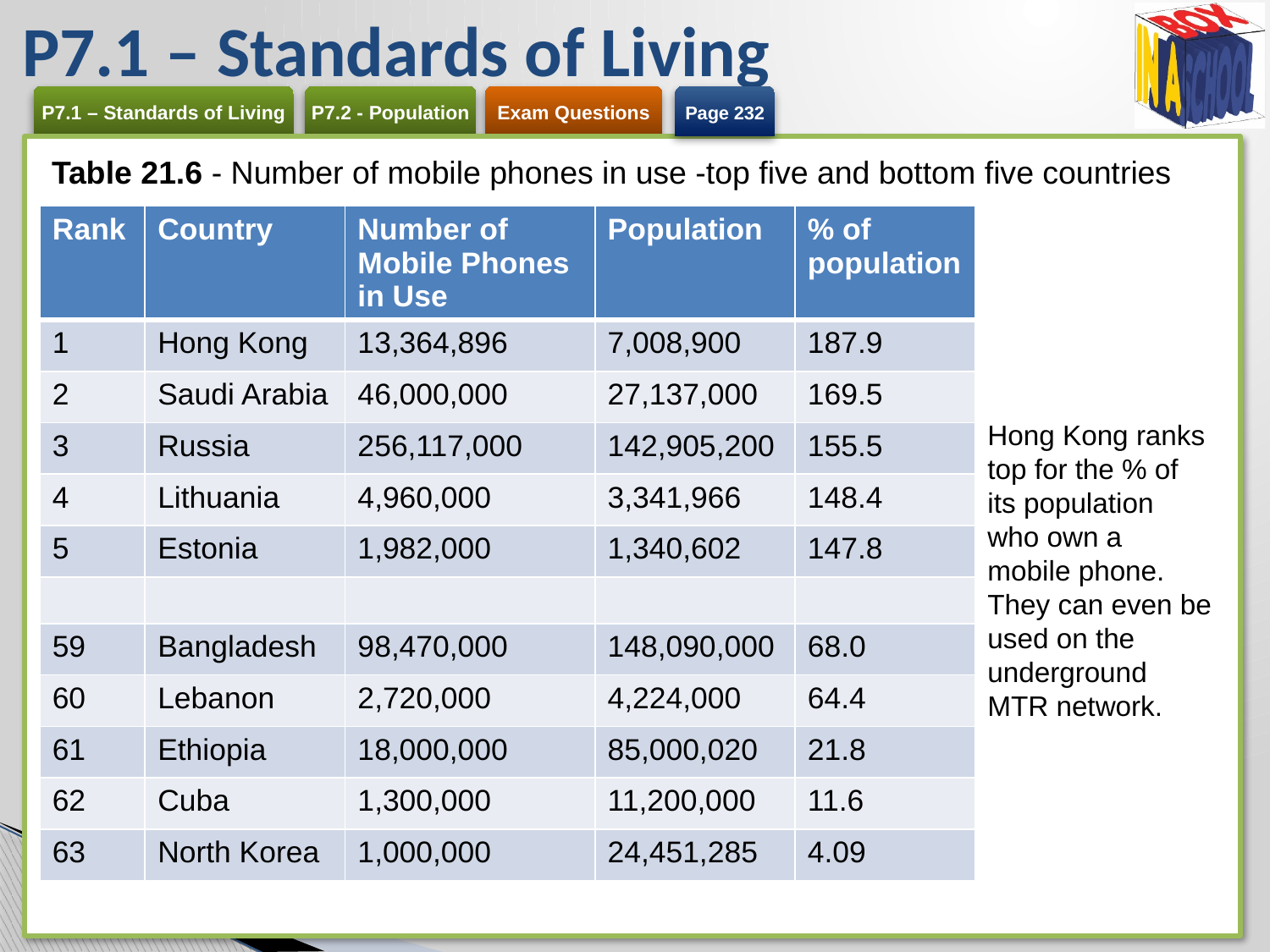

# P7.1 – Standards of Living
Page 232
Table 21.6 - Number of mobile phones in use -top five and bottom five countries
| Rank | Country | Number of Mobile Phones in Use | Population | % of population |
| --- | --- | --- | --- | --- |
| 1 | Hong Kong | 13,364,896 | 7,008,900 | 187.9 |
| 2 | Saudi Arabia | 46,000,000 | 27,137,000 | 169.5 |
| 3 | Russia | 256,117,000 | 142,905,200 | 155.5 |
| 4 | Lithuania | 4,960,000 | 3,341,966 | 148.4 |
| 5 | Estonia | 1,982,000 | 1,340,602 | 147.8 |
|  |  |  |  |  |
| 59 | Bangladesh | 98,470,000 | 148,090,000 | 68.0 |
| 60 | Lebanon | 2,720,000 | 4,224,000 | 64.4 |
| 61 | Ethiopia | 18,000,000 | 85,000,020 | 21.8 |
| 62 | Cuba | 1,300,000 | 11,200,000 | 11.6 |
| 63 | North Korea | 1,000,000 | 24,451,285 | 4.09 |
Hong Kong ranks top for the % of its population who own a mobile phone. They can even be used on the underground MTR network.